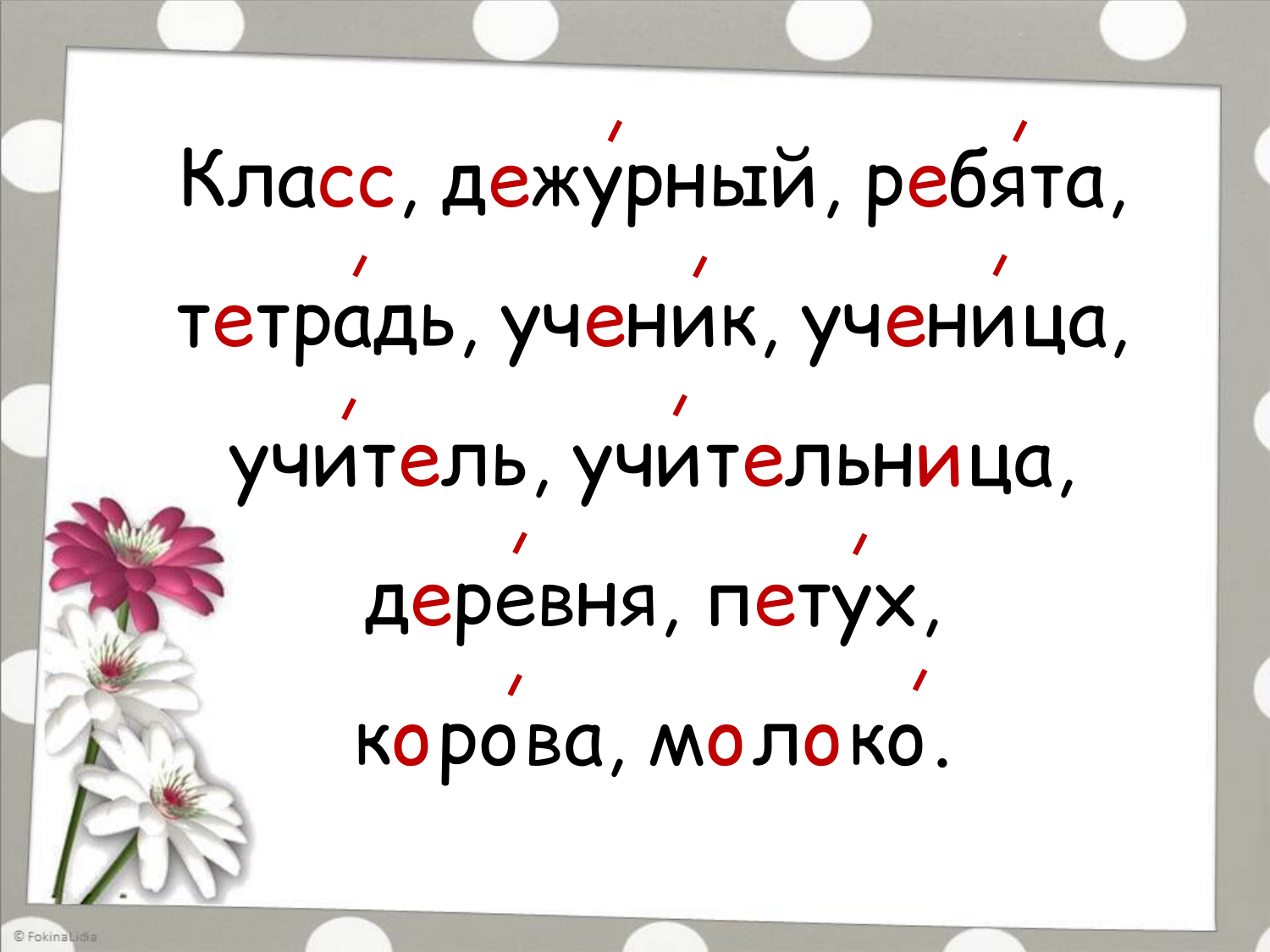

Класс, дежурный, ребята,
тетрадь, ученик, ученица,
учитель, учительница,
деревня, петух,
корова, молоко.